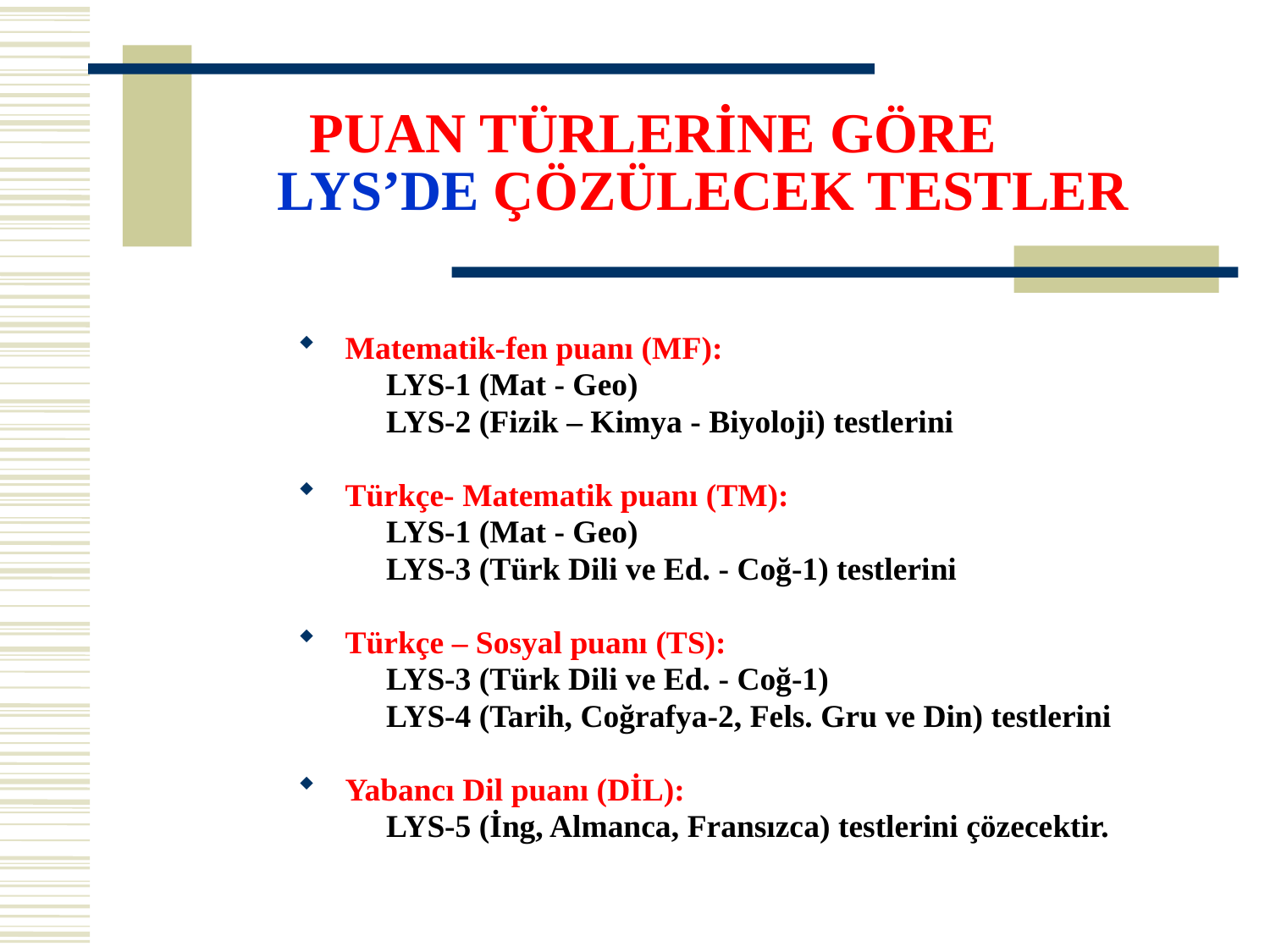

# PUAN TÜRLERİNE GÖRE        LYS’DE ÇÖZÜLECEK TESTLER
Matematik-fen puanı (MF):
           LYS-1 (Mat - Geo)
           LYS-2 (Fizik – Kimya - Biyoloji) testlerini

Türkçe- Matematik puanı (TM):
           LYS-1 (Mat - Geo)
           LYS-3 (Türk Dili ve Ed. - Coğ-1) testlerini

Türkçe – Sosyal puanı (TS):
           LYS-3 (Türk Dili ve Ed. - Coğ-1)
           LYS-4 (Tarih, Coğrafya-2, Fels. Gru ve Din) testlerini

Yabancı Dil puanı (DİL):
           LYS-5 (İng, Almanca, Fransızca) testlerini çözecektir.